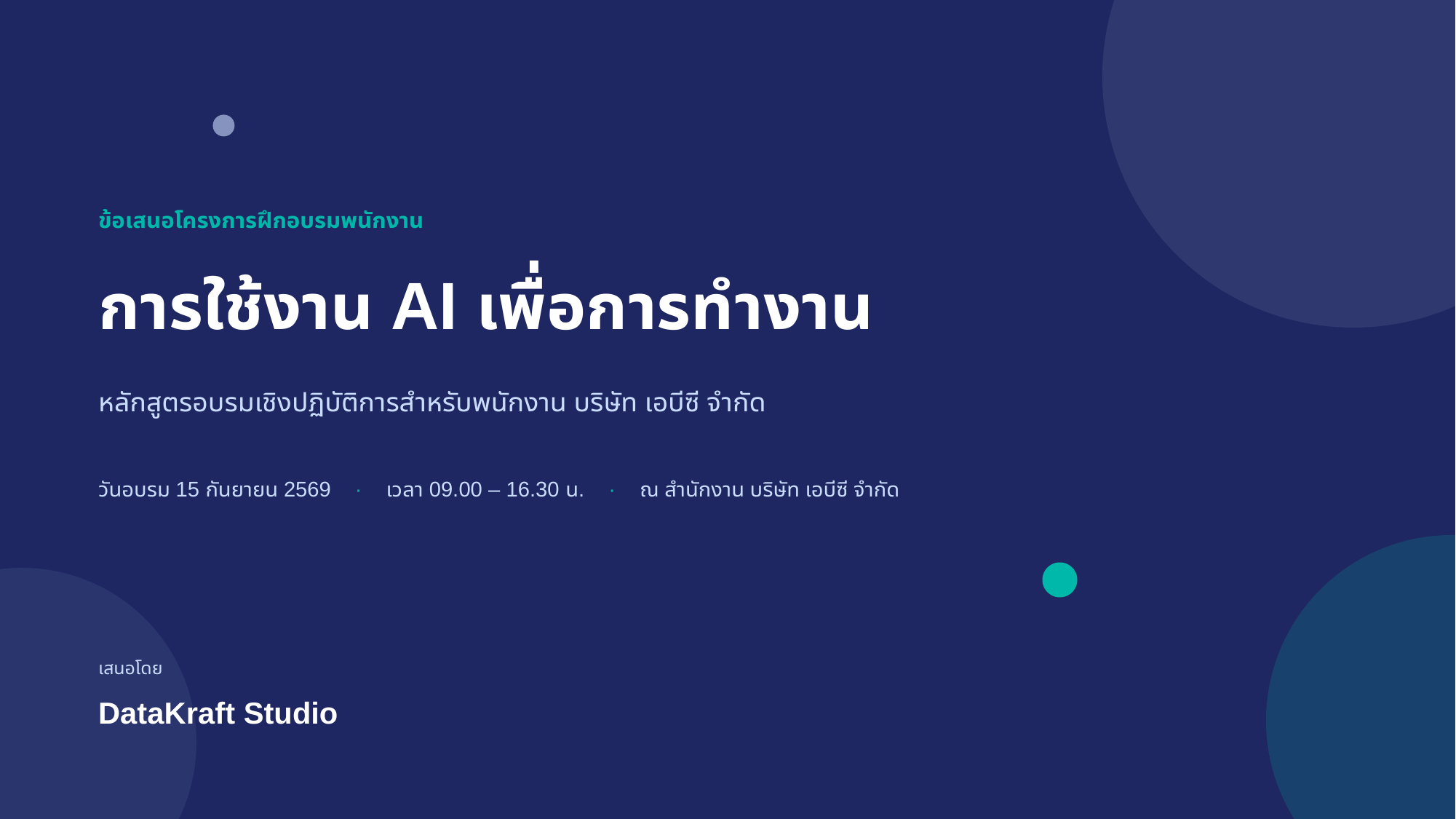

ข้อเสนอโครงการฝึกอบรมพนักงาน
การใช้งาน AI เพื่อการทำงาน
หลักสูตรอบรมเชิงปฏิบัติการสำหรับพนักงาน บริษัท เอบีซี จำกัด
วันอบรม 15 กันยายน 2569    ·    เวลา 09.00 – 16.30 น.    ·    ณ สำนักงาน บริษัท เอบีซี จำกัด

เสนอโดย
DataKraft Studio